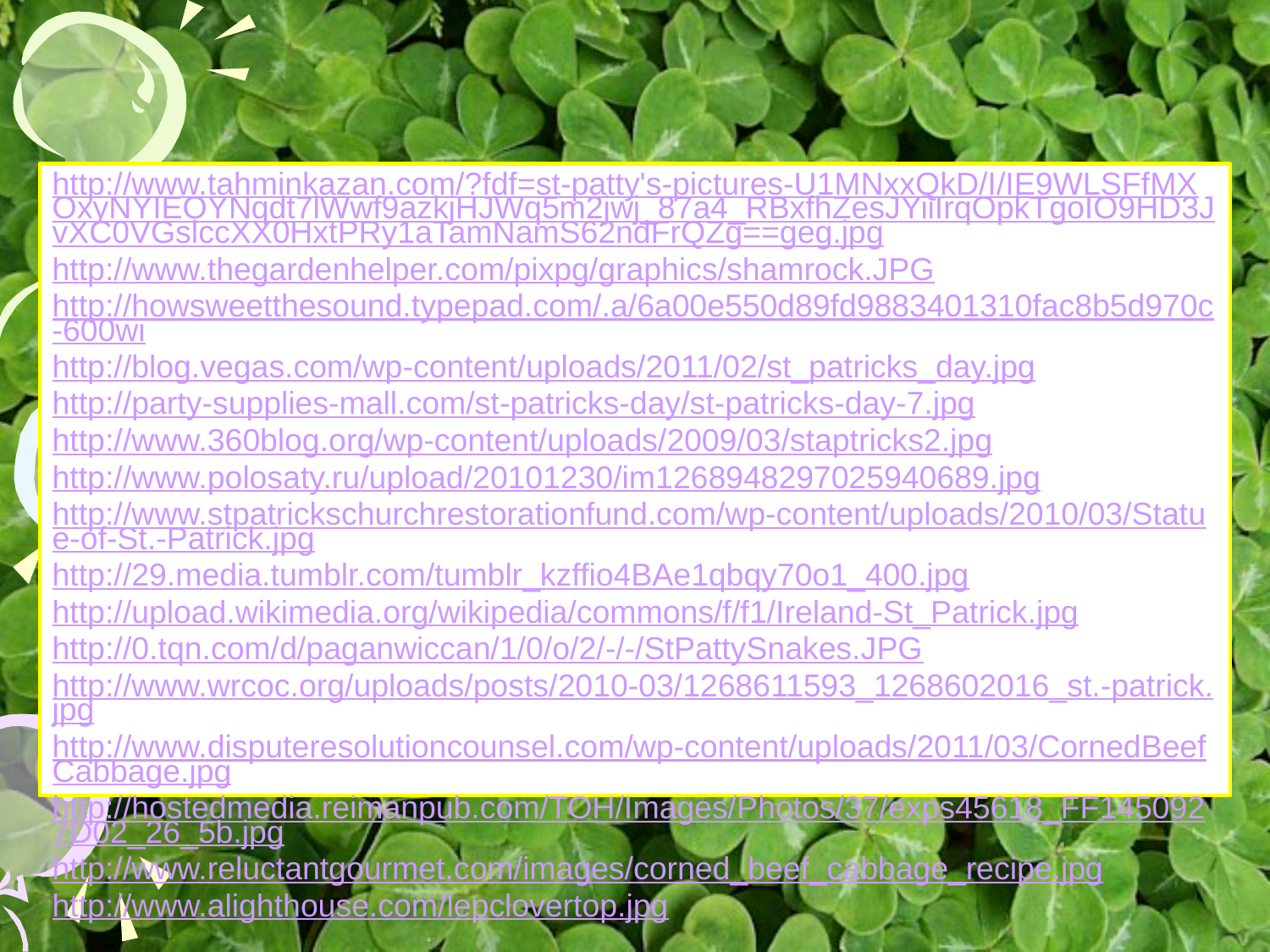

http://www.tahminkazan.com/?fdf=st-patty's-pictures-U1MNxxQkD/I/IE9WLSFfMXOxyNYIEOYNqdt7lWwf9azkjHJWq5m2jwj_87a4_RBxfhZesJYiiIrqOpkTgoIO9HD3JvXC0VGslccXX0HxtPRy1aTamNamS62ndFrQZg==geg.jpg
http://www.thegardenhelper.com/pixpg/graphics/shamrock.JPG
http://howsweetthesound.typepad.com/.a/6a00e550d89fd9883401310fac8b5d970c-600wi
http://blog.vegas.com/wp-content/uploads/2011/02/st_patricks_day.jpg
http://party-supplies-mall.com/st-patricks-day/st-patricks-day-7.jpg
http://www.360blog.org/wp-content/uploads/2009/03/staptricks2.jpg
http://www.polosaty.ru/upload/20101230/im1268948297025940689.jpg
http://www.stpatrickschurchrestorationfund.com/wp-content/uploads/2010/03/Statue-of-St.-Patrick.jpg
http://29.media.tumblr.com/tumblr_kzffio4BAe1qbqy70o1_400.jpg
http://upload.wikimedia.org/wikipedia/commons/f/f1/Ireland-St_Patrick.jpg
http://0.tqn.com/d/paganwiccan/1/0/o/2/-/-/StPattySnakes.JPG
http://www.wrcoc.org/uploads/posts/2010-03/1268611593_1268602016_st.-patrick.jpg
http://www.disputeresolutioncounsel.com/wp-content/uploads/2011/03/CornedBeefCabbage.jpg
http://hostedmedia.reimanpub.com/TOH/Images/Photos/37/exps45618_FF1450927D02_26_5b.jpg
http://www.reluctantgourmet.com/images/corned_beef_cabbage_recipe.jpg
http://www.alighthouse.com/lepclovertop.jpg